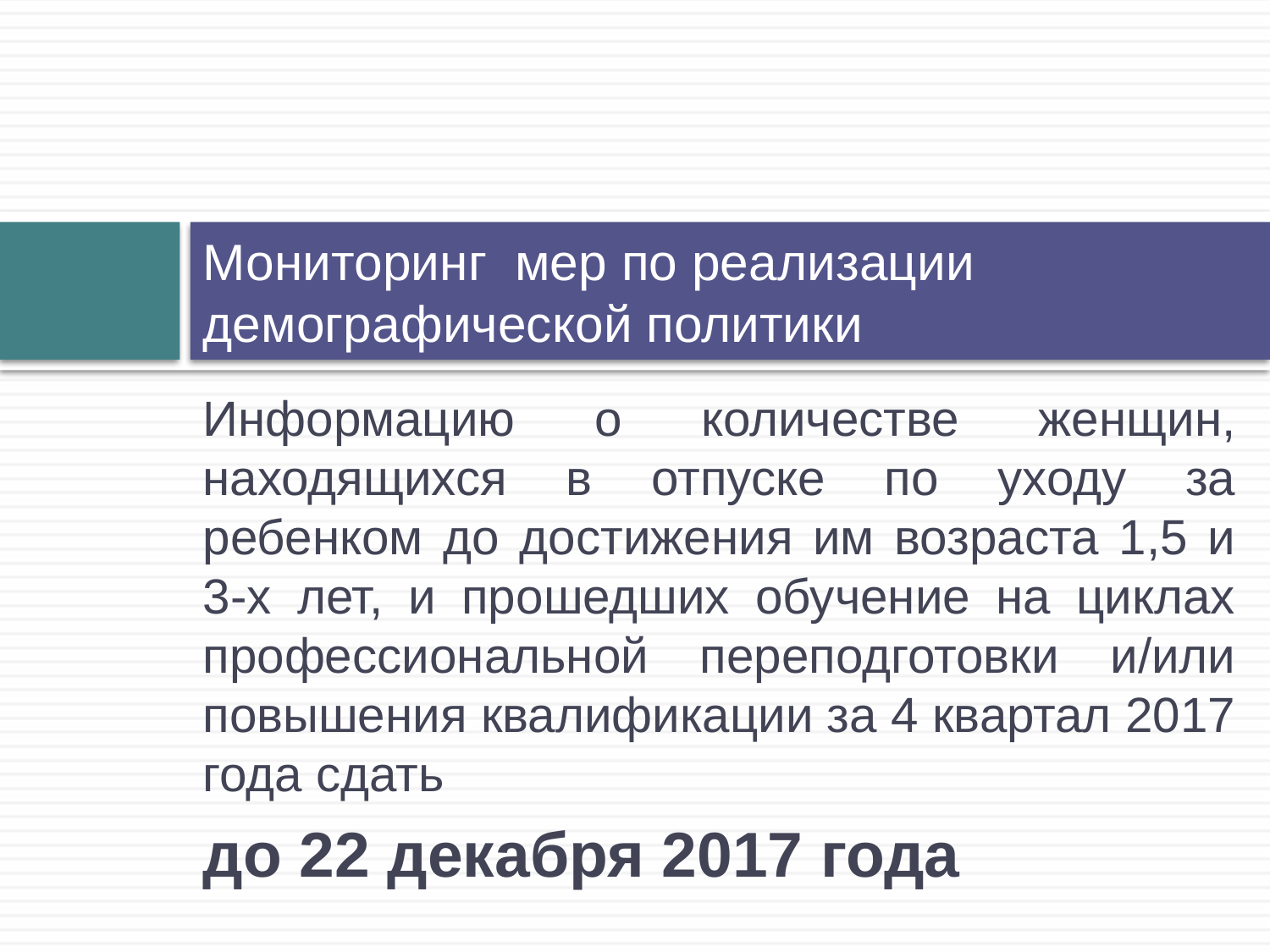

# Мониторинг  мер по реализации демографической политики
Информацию о количестве женщин, находящихся в отпуске по уходу за ребенком до достижения им возраста 1,5 и 3-х лет, и прошедших обучение на циклах профессиональной переподготовки и/или повышения квалификации за 4 квартал 2017 года сдать
до 22 декабря 2017 года